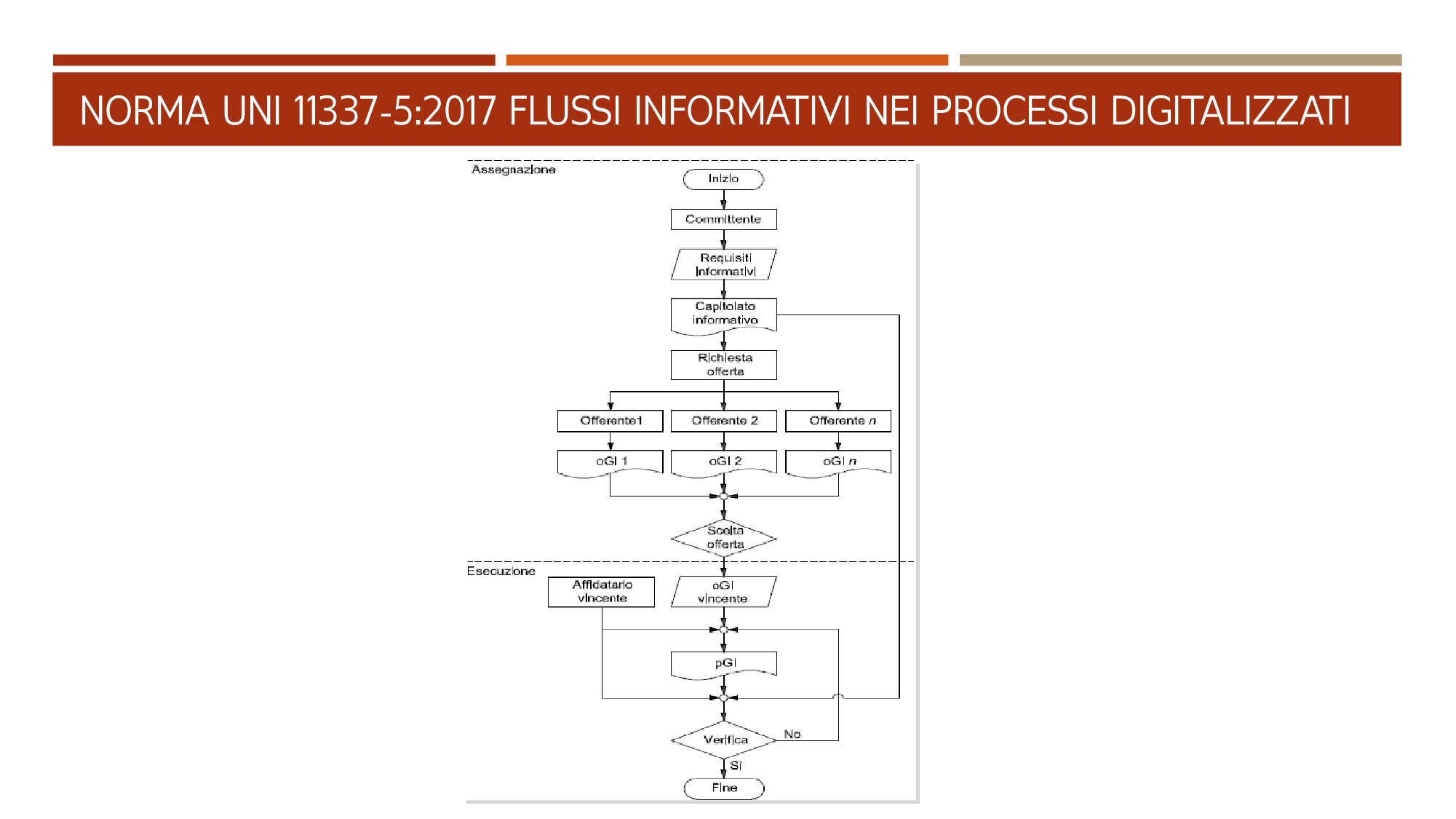

# Norma UNI 11337-5:2017 Flussi informativi nei processi digitalizzati